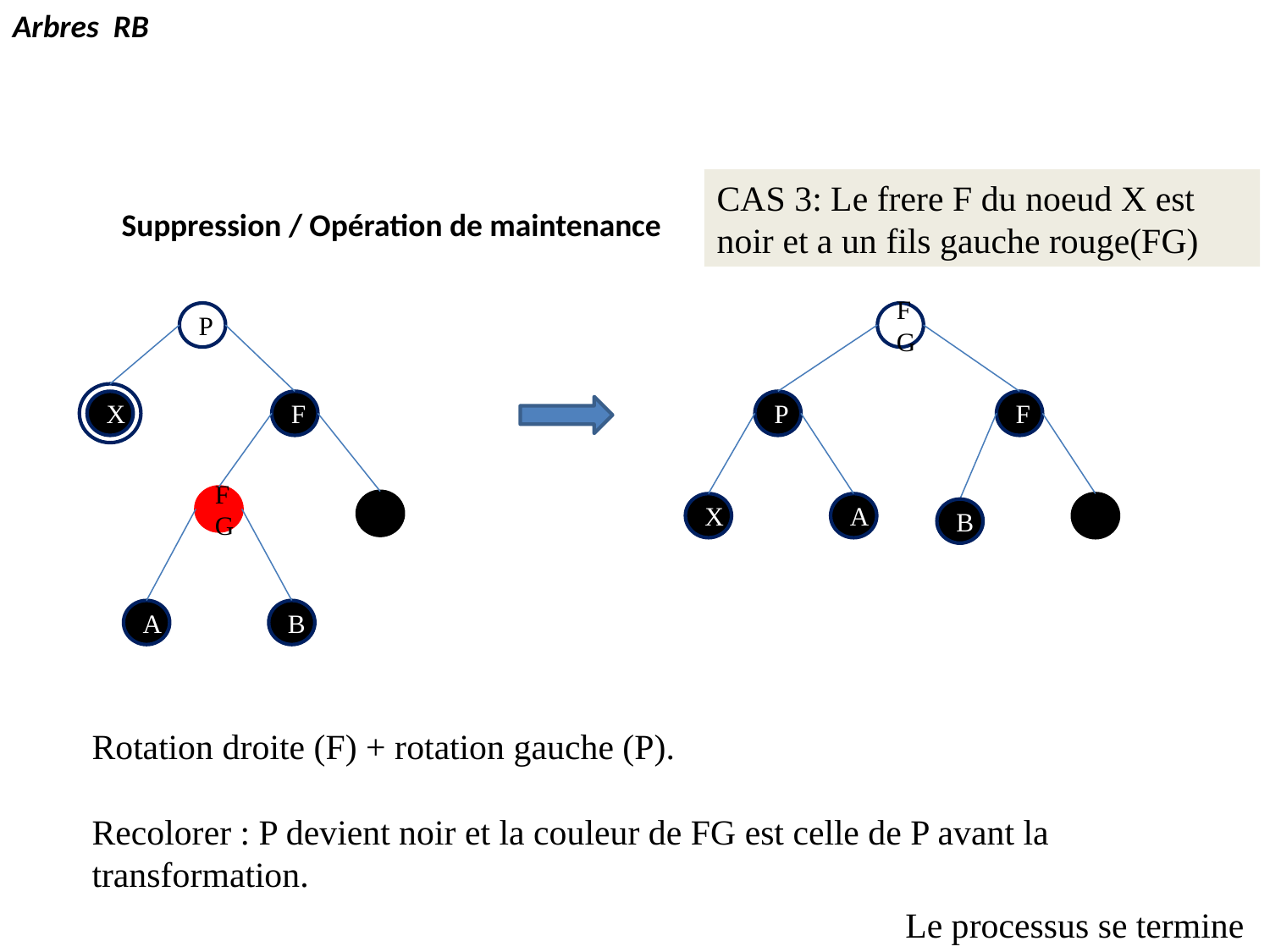

Arbres  RB
CAS 3: Le frere F du noeud X est noir et a un fils gauche rouge(FG)
Suppression / Opération de maintenance
P
P
X
F
FG

A
B
FG
P
F
X
A

B

Rotation droite (F) + rotation gauche (P).
Recolorer : P devient noir et la couleur de FG est celle de P avant la transformation.
Le processus se termine